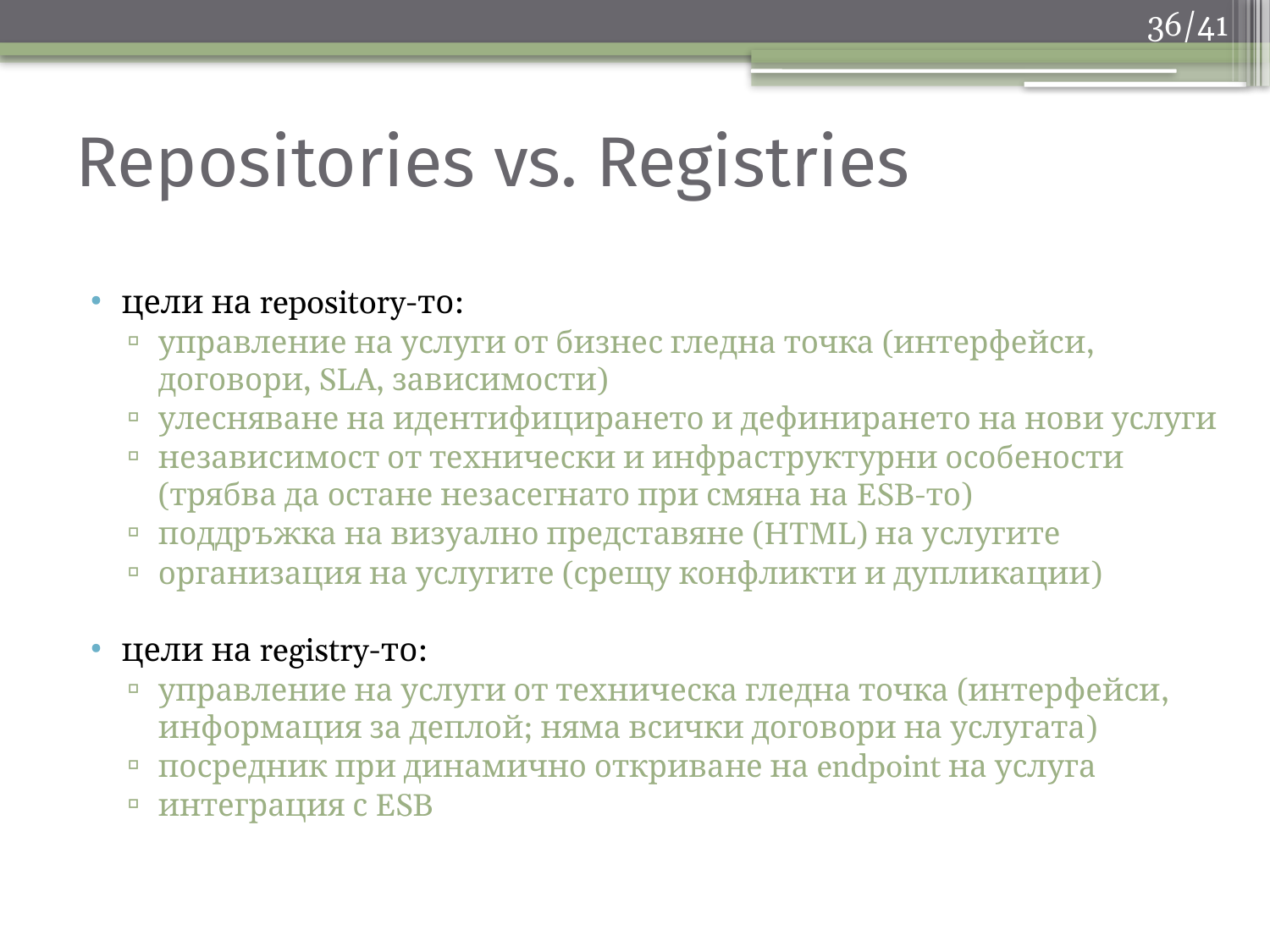

36/41
Repositories vs. Registries
цели на repository-то:
управление на услуги от бизнес гледна точка (интерфейси, договори, SLA, зависимости)
улесняване на идентифицирането и дефинирането на нови услуги
независимост от технически и инфраструктурни особености (трябва да остане незасегнато при смяна на ESB-то)
поддръжка на визуално представяне (HTML) на услугите
организация на услугите (срещу конфликти и дупликации)
цели на registry-то:
управление на услуги от техническа гледна точка (интерфейси, информация за деплой; няма всички договори на услугата)
посредник при динамично откриване на endpoint на услуга
интеграция с ESB